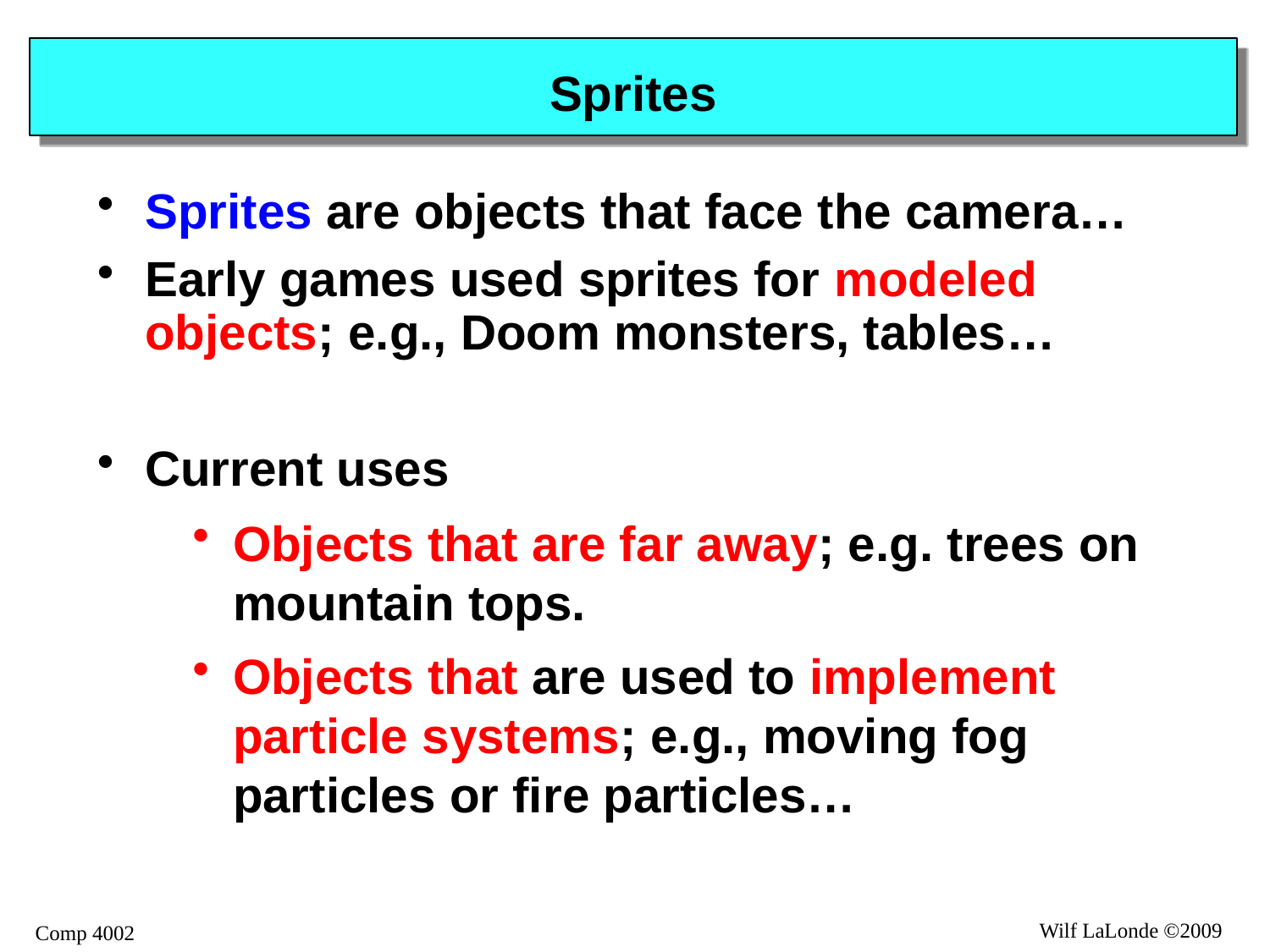

# Sprites
Sprites are objects that face the camera…
Early games used sprites for modeled objects; e.g., Doom monsters, tables…

Current uses
Objects that are far away; e.g. trees on mountain tops.
Objects that are used to implement particle systems; e.g., moving fog particles or fire particles…